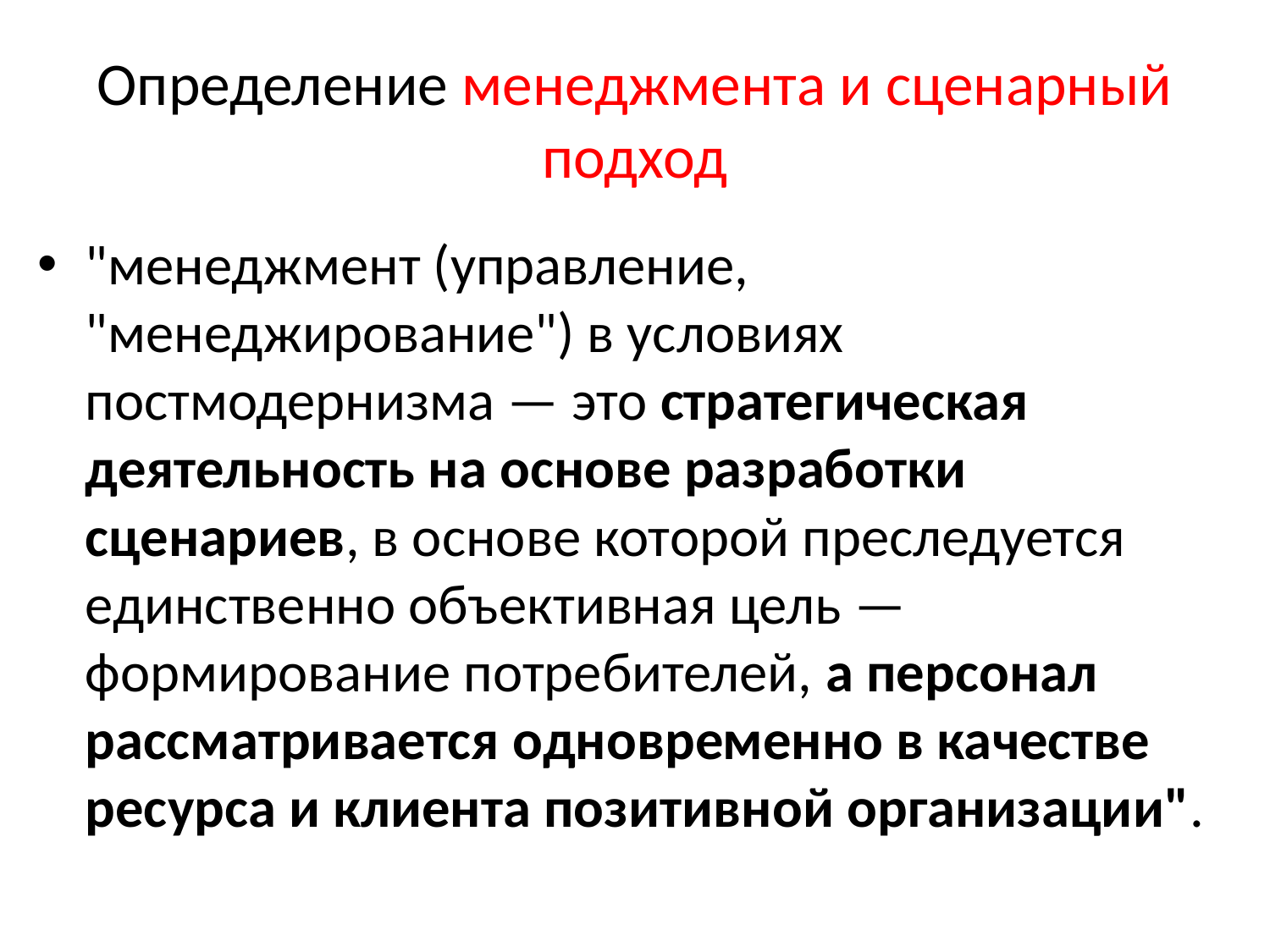

# Определение менеджмента и сценарный подход
"менеджмент (управление, "менеджирование") в условиях постмодернизма — это стратегическая деятельность на основе разработки сценариев, в основе которой преследуется единственно объективная цель — формирование потребителей, а персонал рассматривается одновременно в качестве ресурса и клиента позитивной организации".